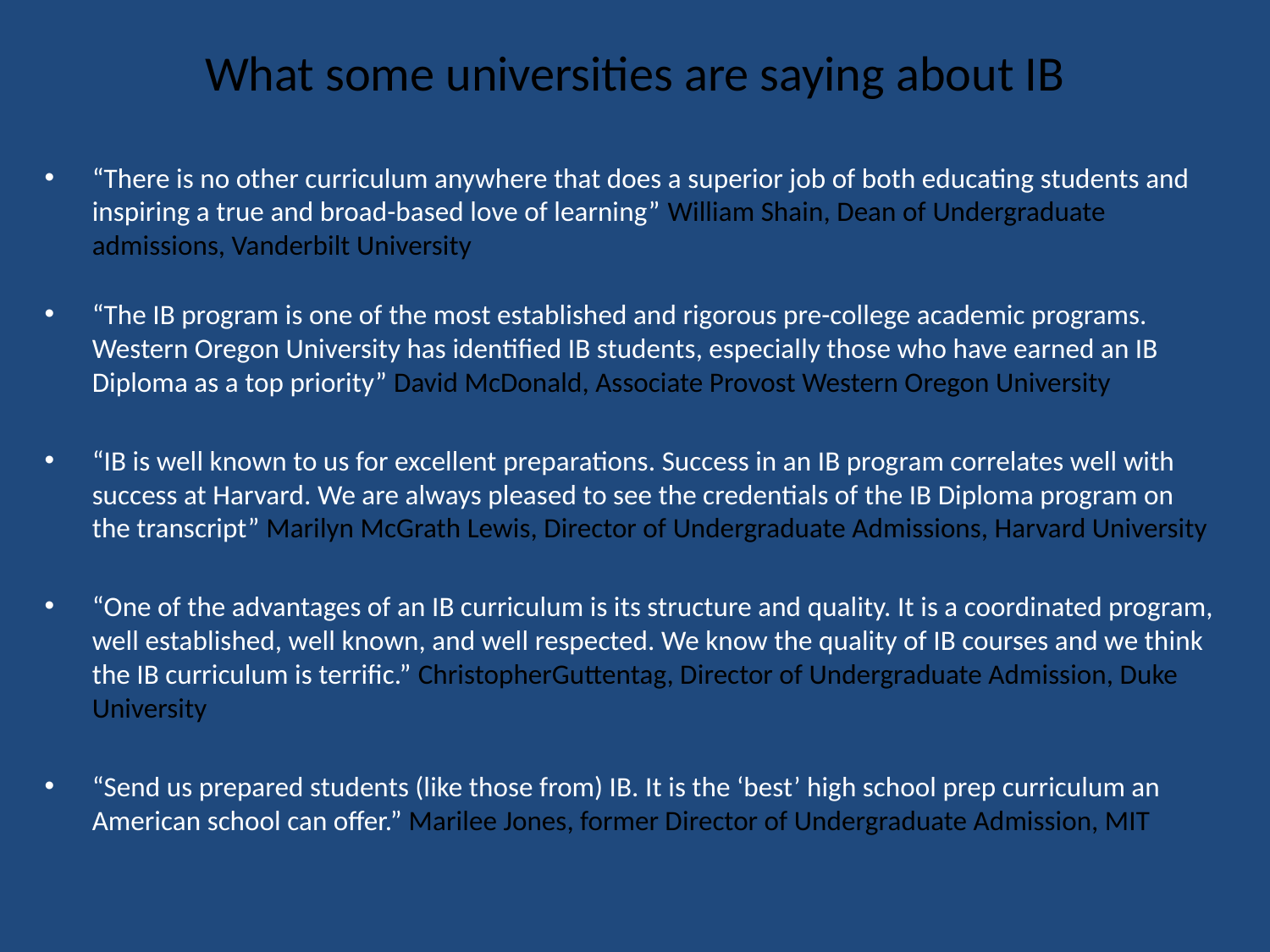

# What some universities are saying about IB

“There is no other curriculum anywhere that does a superior job of both educating students and inspiring a true and broad-based love of learning” William Shain, Dean of Undergraduate admissions, Vanderbilt University

“The IB program is one of the most established and rigorous pre-college academic programs. Western Oregon University has identified IB students, especially those who have earned an IB Diploma as a top priority” David McDonald, Associate Provost Western Oregon University

“IB is well known to us for excellent preparations. Success in an IB program correlates well with success at Harvard. We are always pleased to see the credentials of the IB Diploma program on the transcript” Marilyn McGrath Lewis, Director of Undergraduate Admissions, Harvard University

“One of the advantages of an IB curriculum is its structure and quality. It is a coordinated program, well established, well known, and well respected. We know the quality of IB courses and we think the IB curriculum is terrific.” ChristopherGuttentag, Director of Undergraduate Admission, Duke University

“Send us prepared students (like those from) IB. It is the ‘best’ high school prep curriculum an American school can offer.” Marilee Jones, former Director of Undergraduate Admission, MIT